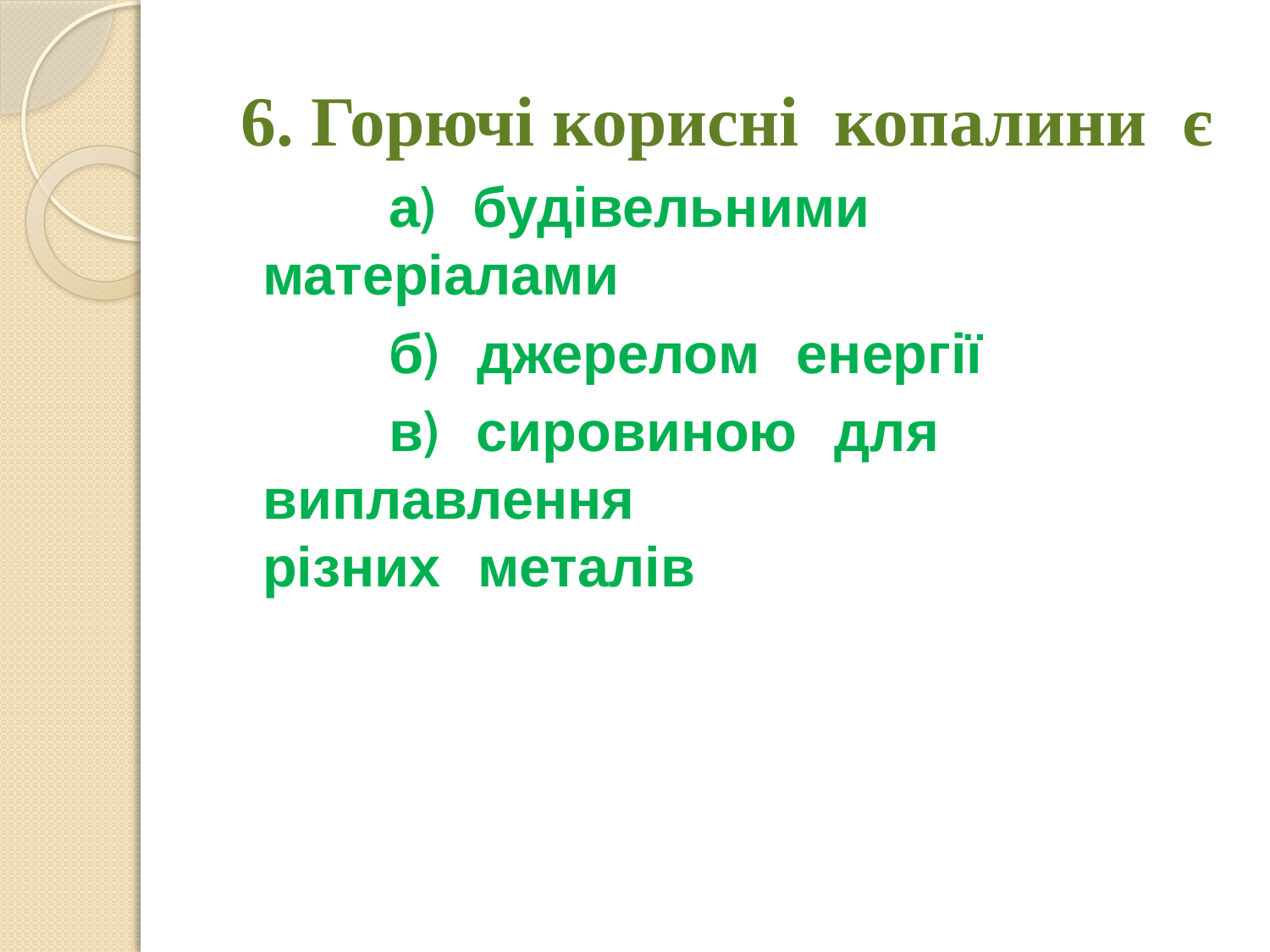

6. Горючі корисні  копалини  є
         а)  будівельними  матеріалами
         б)  джерелом  енергії
         в)  сировиною  для  виплавлення                             різних  металів